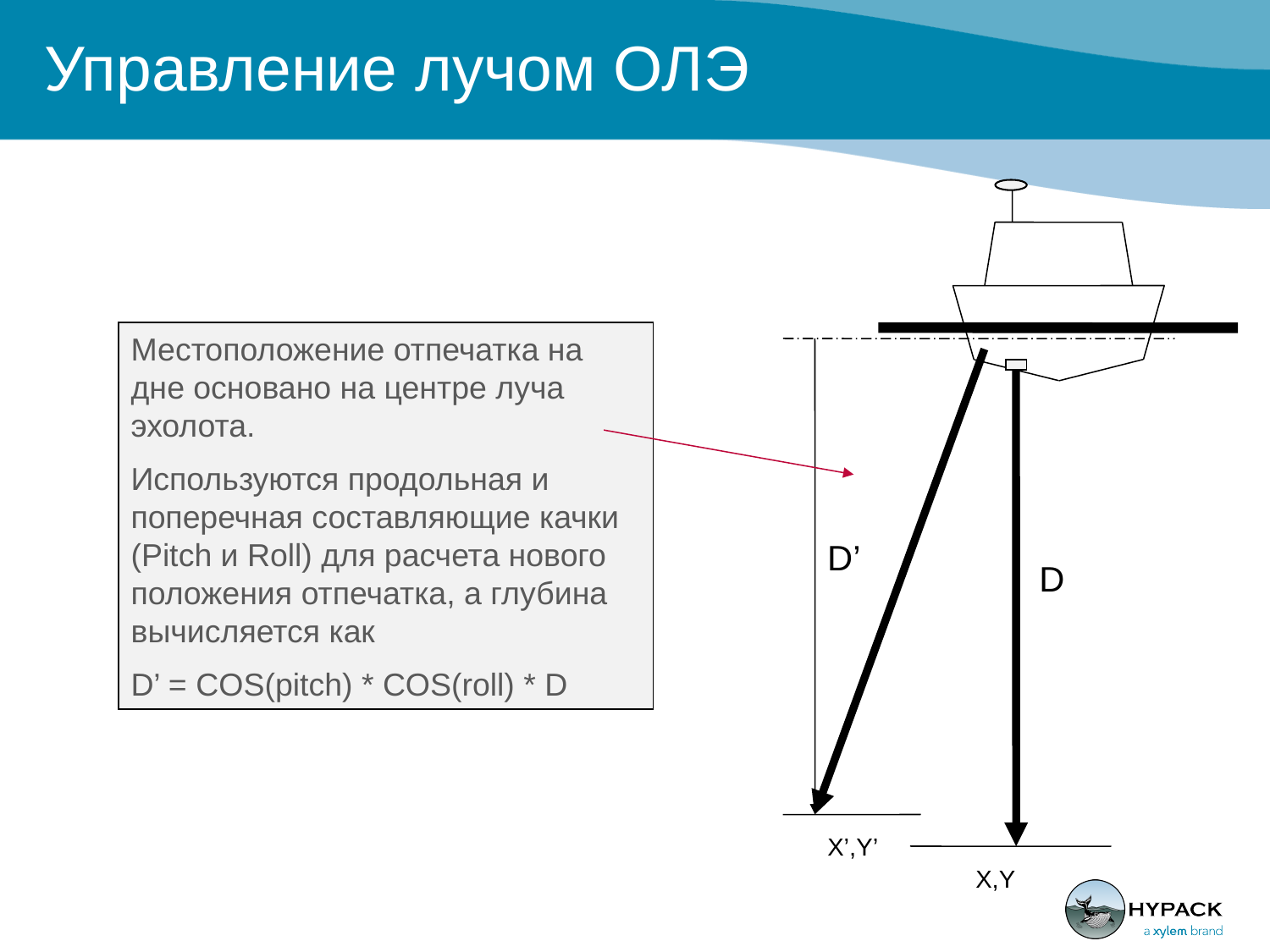

Управление лучом ОЛЭ

Местоположение отпечатка на дне основано на центре луча эхолота.
Используются продольная и поперечная составляющие качки (Pitch и Roll) для расчета нового положения отпечатка, а глубина вычисляется как
D’ = COS(pitch) * COS(roll) * D

D’
D

X’,Y’

X,Y